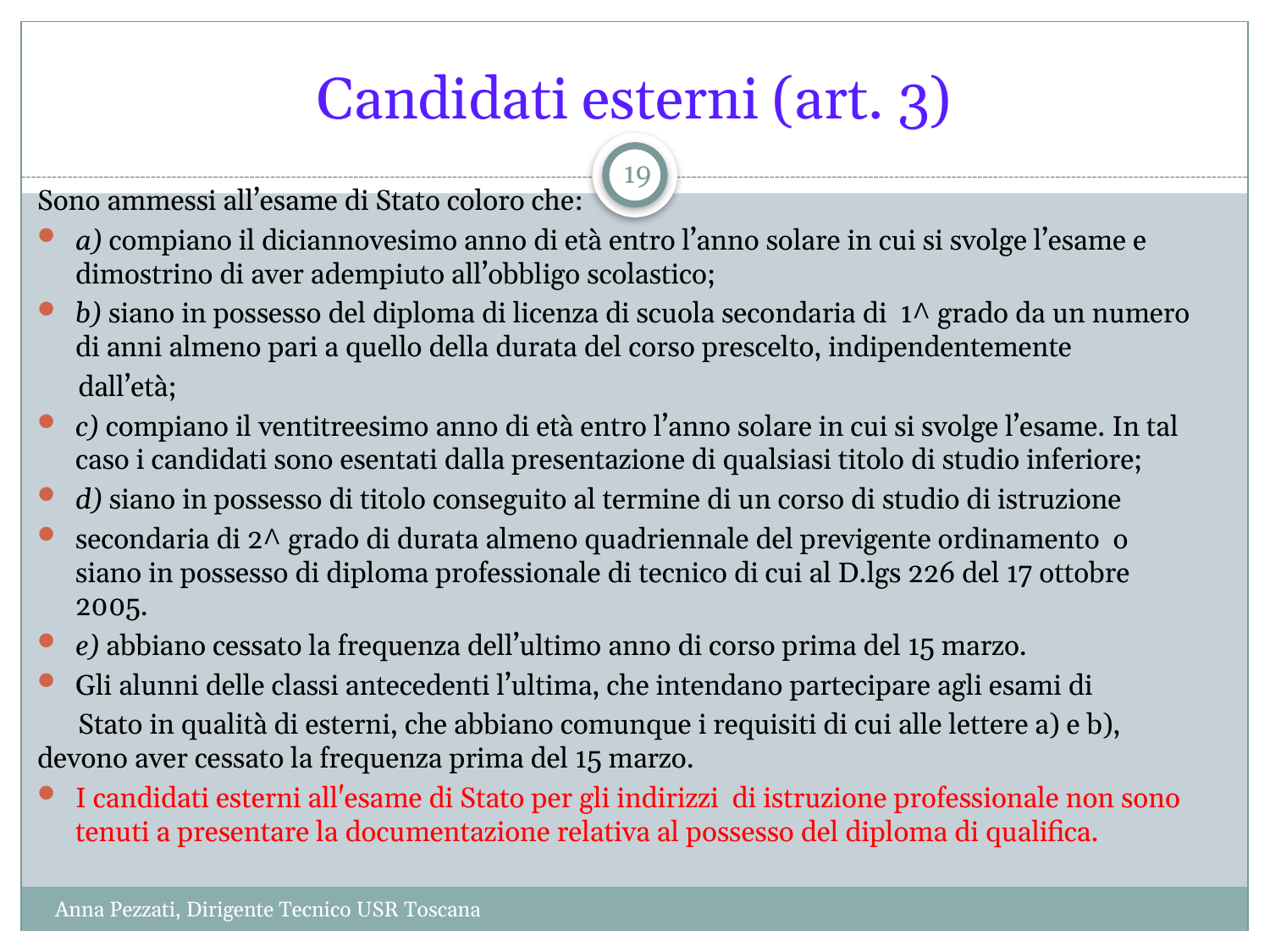

# Candidati esterni (art. 3)
19
Sono ammessi all’esame di Stato coloro che:
a) compiano il diciannovesimo anno di età entro l’anno solare in cui si svolge l’esame e dimostrino di aver adempiuto all’obbligo scolastico;
b) siano in possesso del diploma di licenza di scuola secondaria di  1^ grado da un numero di anni almeno pari a quello della durata del corso prescelto, indipendentemente
      dall’età;
c) compiano il ventitreesimo anno di età entro l’anno solare in cui si svolge l’esame. In tal caso i candidati sono esentati dalla presentazione di qualsiasi titolo di studio inferiore;
d) siano in possesso di titolo conseguito al termine di un corso di studio di istruzione
secondaria di 2^ grado di durata almeno quadriennale del previgente ordinamento  o siano in possesso di diploma professionale di tecnico di cui al D.lgs 226 del 17 ottobre 2005.
e) abbiano cessato la frequenza dell’ultimo anno di corso prima del 15 marzo.
Gli alunni delle classi antecedenti l’ultima, che intendano partecipare agli esami di
      Stato in qualità di esterni, che abbiano comunque i requisiti di cui alle lettere a) e b),    devono aver cessato la frequenza prima del 15 marzo.
I candidati esterni all'esame di Stato per gli indirizzi  di istruzione professionale non sono tenuti a presentare la documentazione relativa al possesso del diploma di qualifica.
Anna Pezzati, Dirigente Tecnico USR Toscana